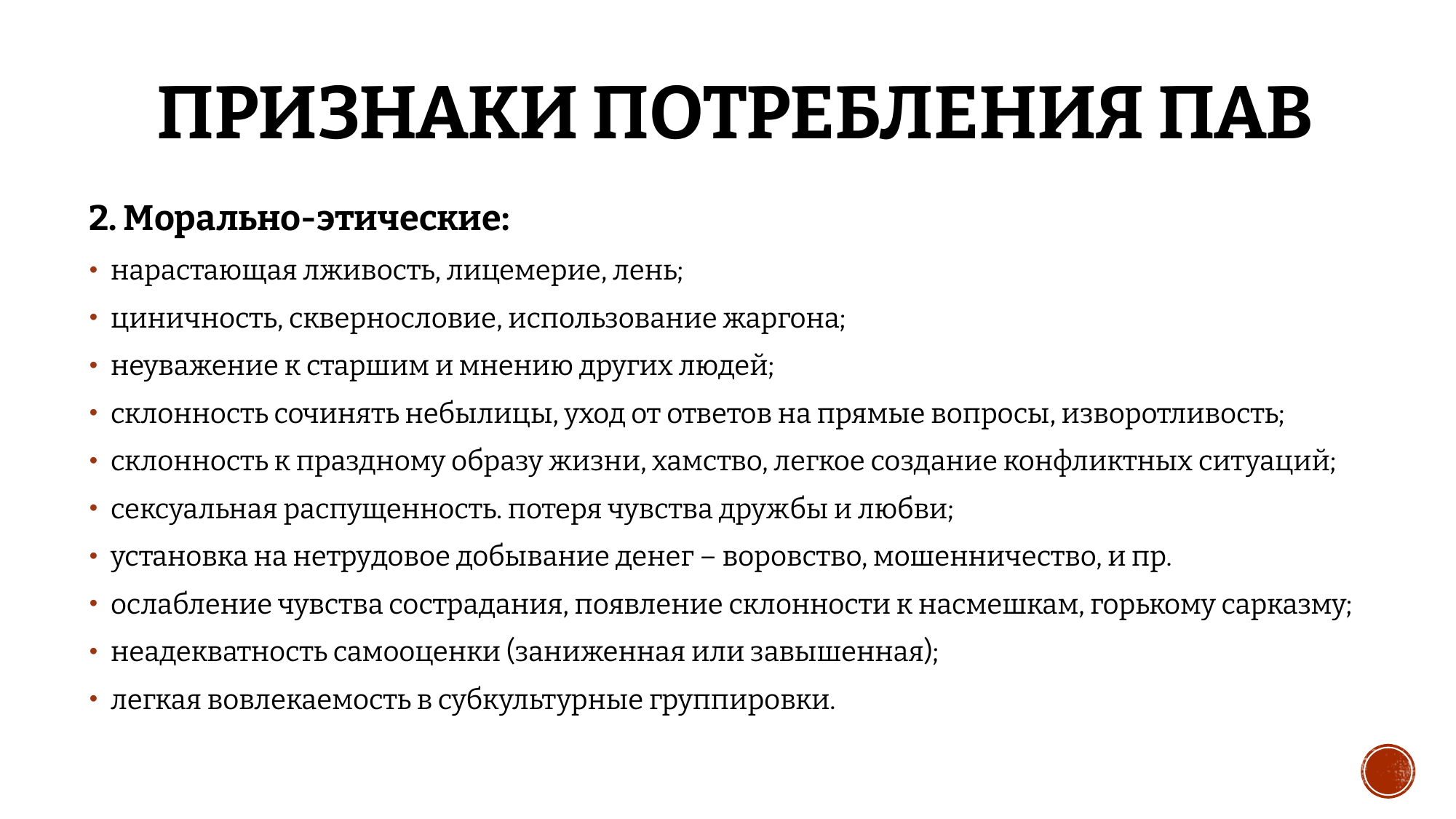

# Признаки потребления ПАВ
2. Морально-этические:
нарастающая лживость, лицемерие, лень;
циничность, сквернословие, использование жаргона;
неуважение к старшим и мнению других людей;
склонность сочинять небылицы, уход от ответов на прямые вопросы, изворотливость;
склонность к праздному образу жизни, хамство, легкое создание конфликтных ситуаций;
сексуальная распущенность. потеря чувства дружбы и любви;
установка на нетрудовое добывание денег – воровство, мошенничество, и пр.
ослабление чувства сострадания, появление склонности к насмешкам, горькому сарказму;
неадекватность самооценки (заниженная или завышенная);
легкая вовлекаемость в субкультурные группировки.